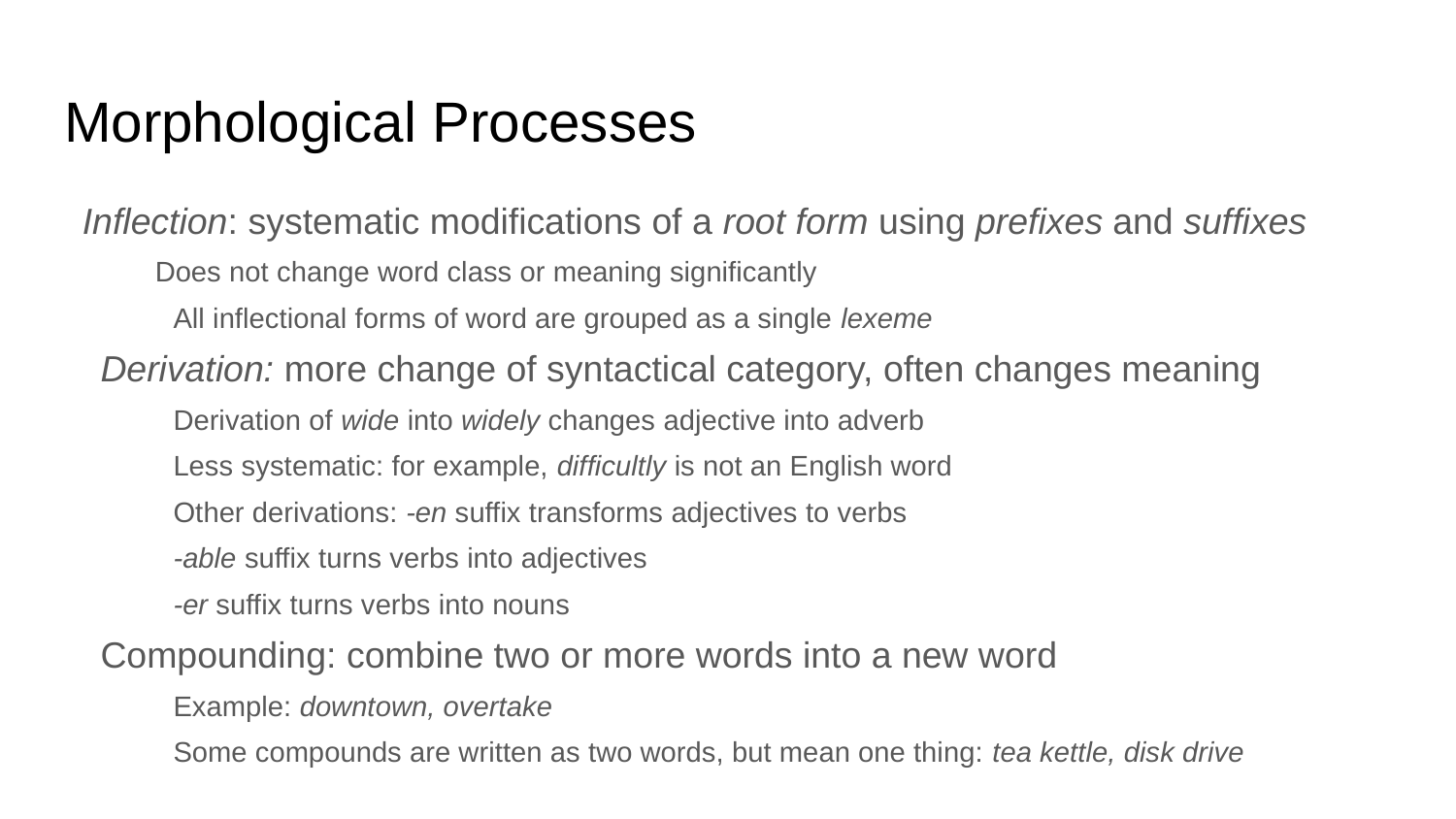

# Morphological Processes
Inflection: systematic modifications of a root form using prefixes and suffixes
Does not change word class or meaning significantly
All inflectional forms of word are grouped as a single lexeme
Derivation: more change of syntactical category, often changes meaning
Derivation of wide into widely changes adjective into adverb
Less systematic: for example, difficultly is not an English word
Other derivations: -en suffix transforms adjectives to verbs
-able suffix turns verbs into adjectives
-er suffix turns verbs into nouns
Compounding: combine two or more words into a new word
Example: downtown, overtake
Some compounds are written as two words, but mean one thing: tea kettle, disk drive